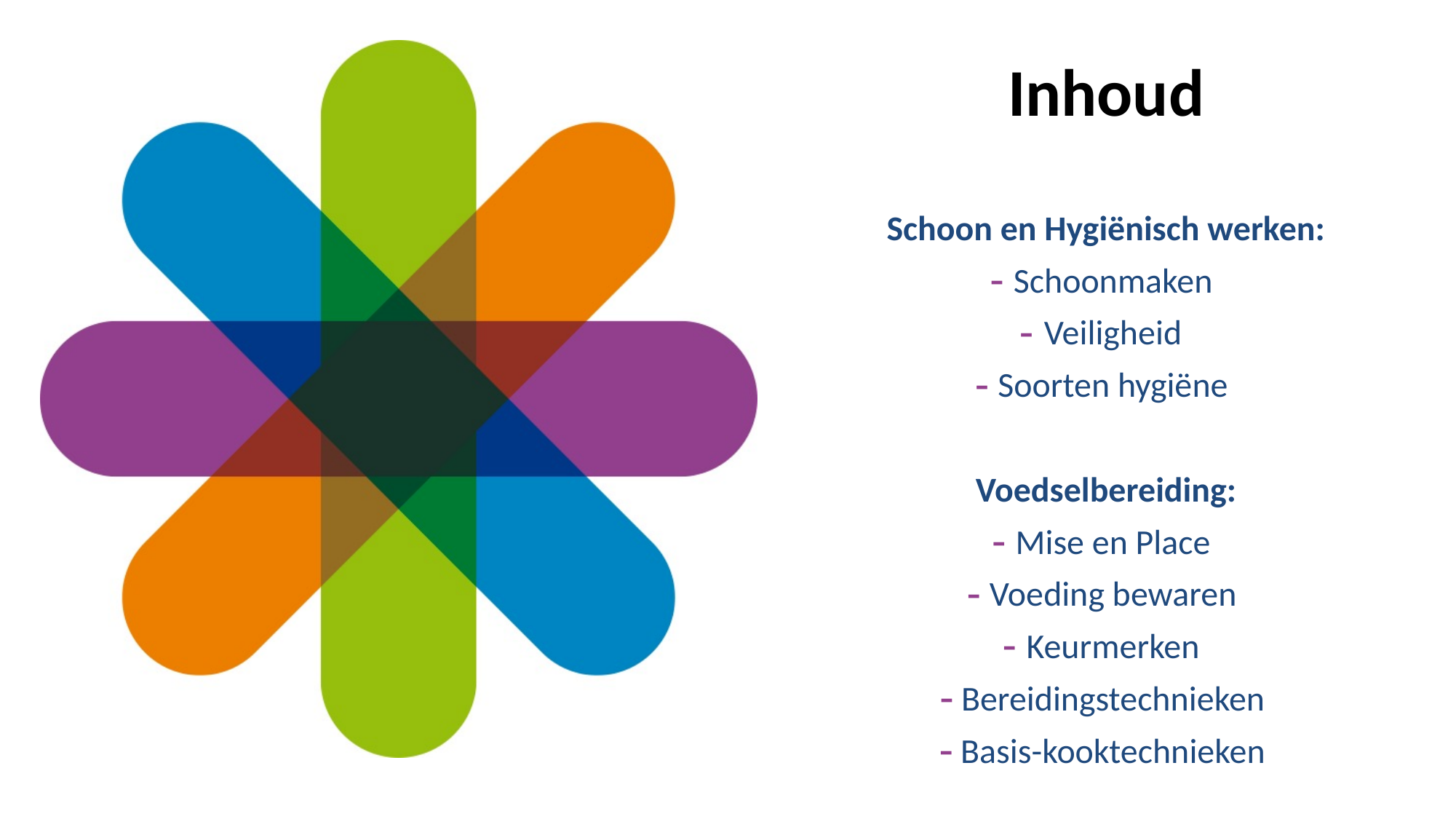

# Inhoud

Schoon en Hygiënisch werken:
Schoonmaken
Veiligheid
Soorten hygiëne

Voedselbereiding:
Mise en Place
Voeding bewaren
Keurmerken
Bereidingstechnieken
Basis-kooktechnieken